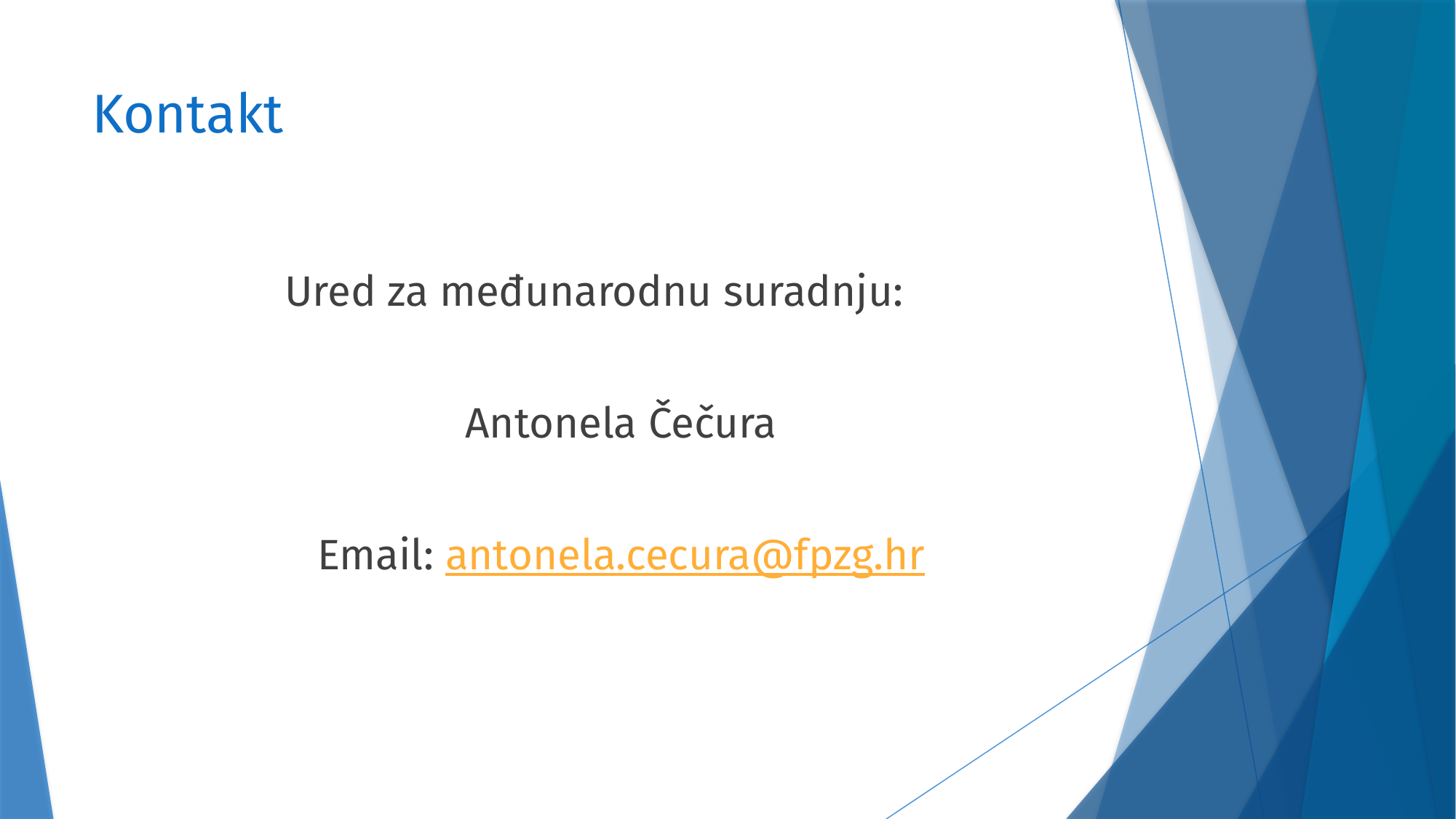

# Kontakt
Ured za međunarodnu suradnju:

Antonela Čečura

Email: antonela.cecura@fpzg.hr